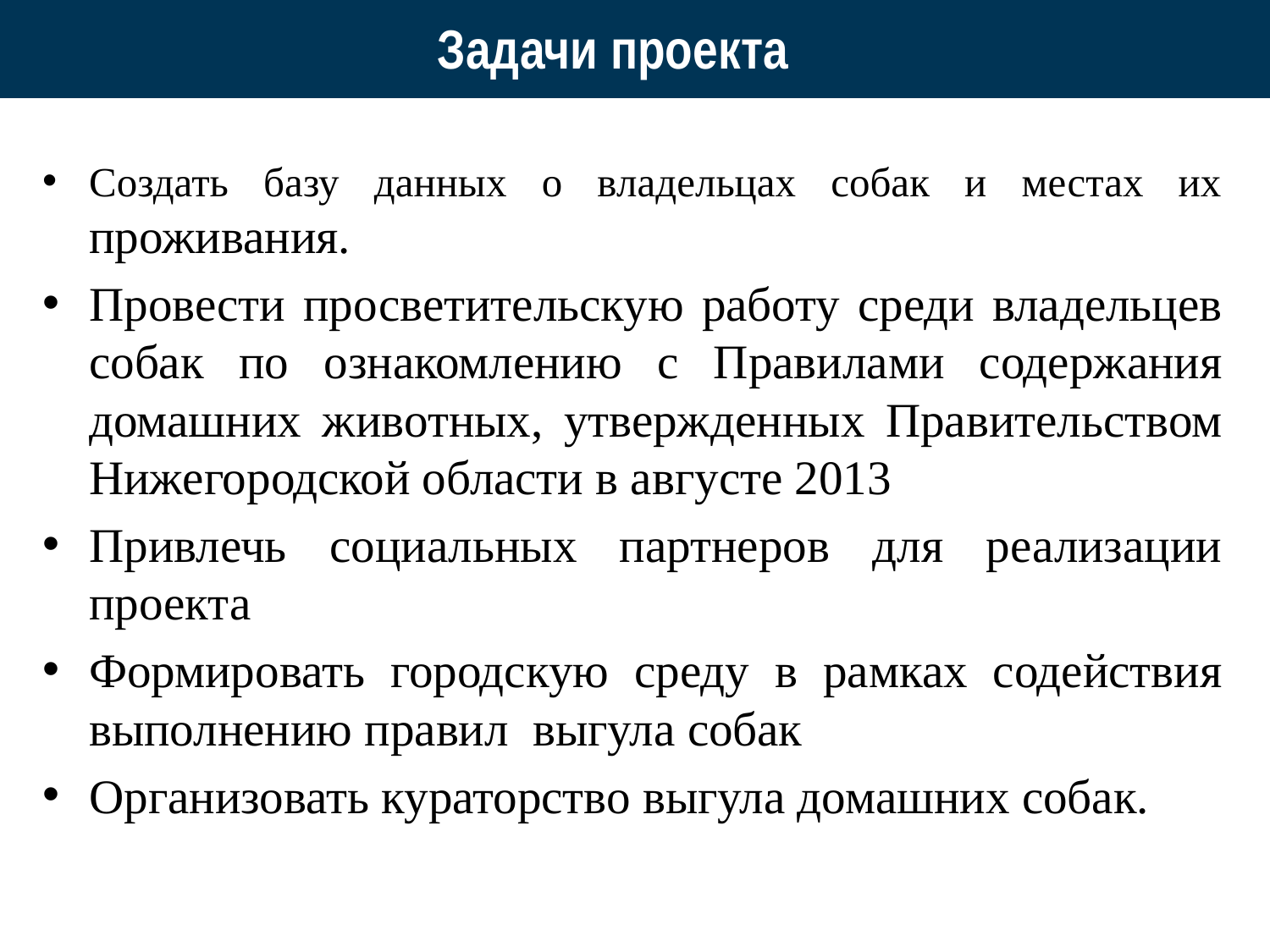

# Задачи проекта
Создать базу данных о владельцах собак и местах их проживания.
Провести просветительскую работу среди владельцев собак по ознакомлению с Правилами содержания домашних животных, утвержденных Правительством Нижегородской области в августе 2013
Привлечь социальных партнеров для реализации проекта
Формировать городскую среду в рамках содействия выполнению правил  выгула собак
Организовать кураторство выгула домашних собак.